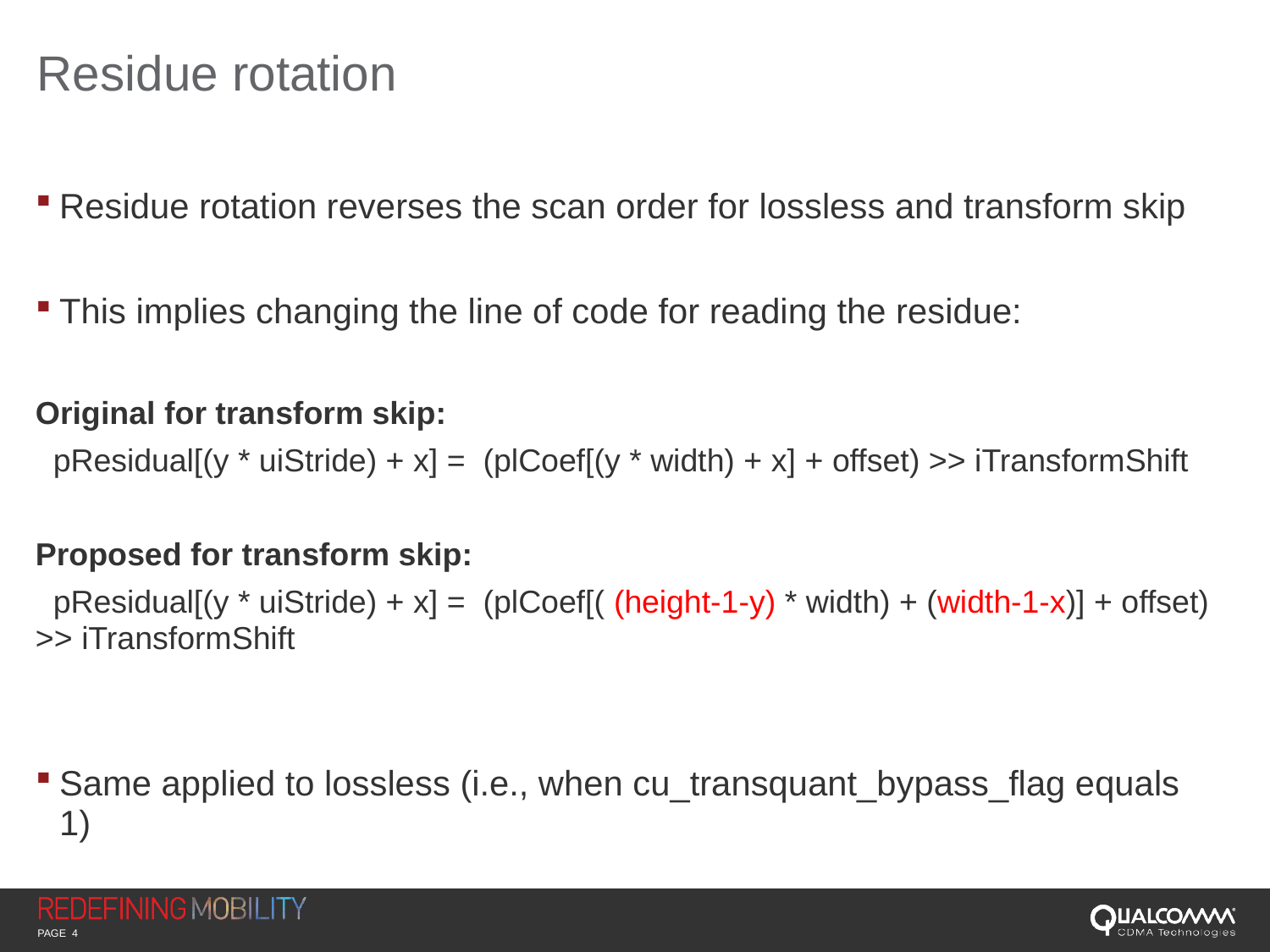

# Residue rotation

Residue rotation reverses the scan order for lossless and transform skip

This implies changing the line of code for reading the residue:

Original for transform skip:
  pResidual[(y * uiStride) + x] =  (plCoef[(y * width) + x] + offset) >> iTransformShift

Proposed for transform skip:
  pResidual[(y * uiStride) + x] =  (plCoef[( (height-1-y) * width) + (width-1-x)] + offset)  >> iTransformShift

Same applied to lossless (i.e., when cu_transquant_bypass_flag equals 1)